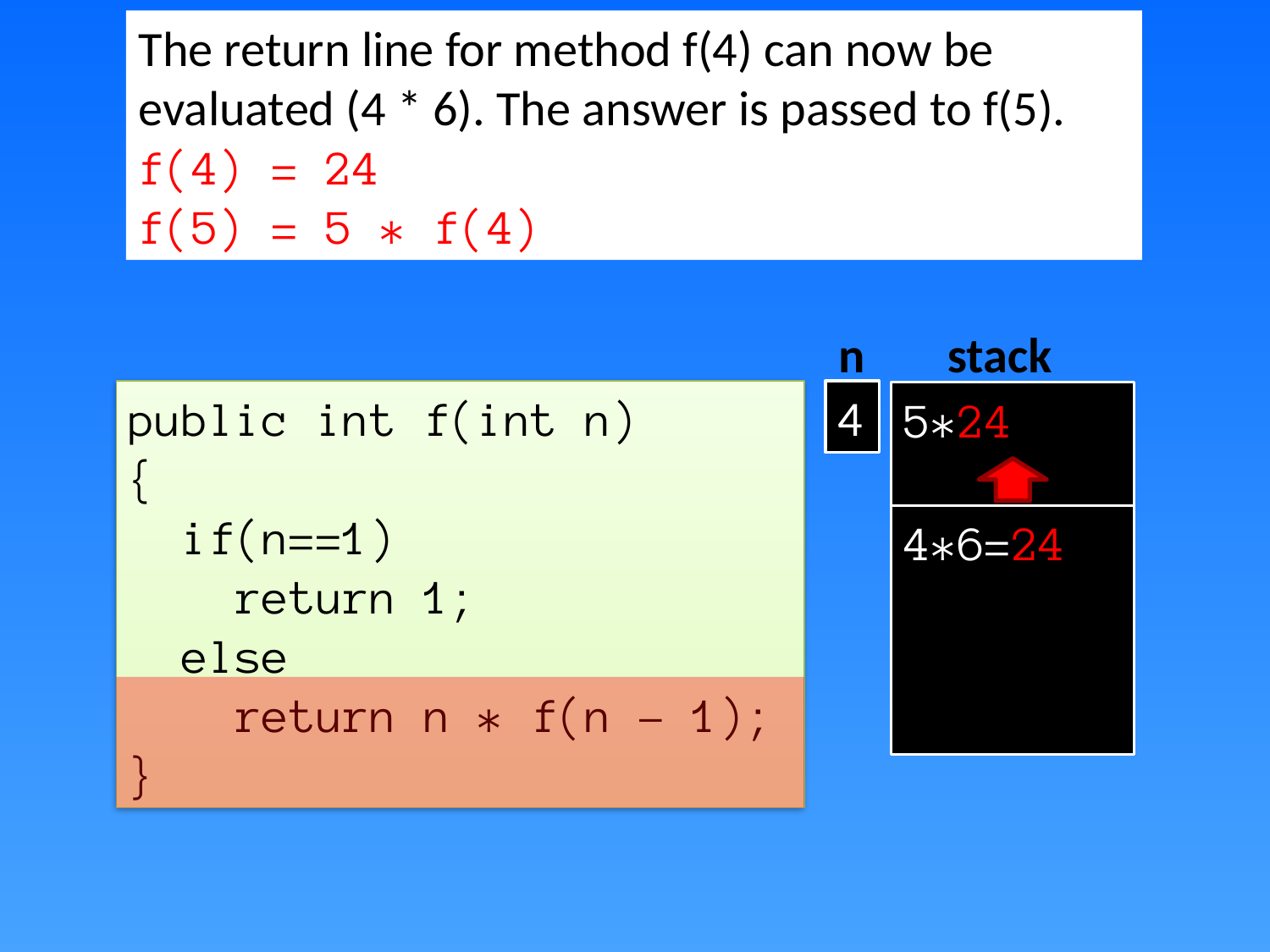

The return line for method f(4) can now be evaluated (4 * 6). The answer is passed to f(5).
f(4) = 24
f(5) = 5 * f(4)
n
stack
public int f(int n)
{
  if(n==1)
    return 1;
  else
    return n * f(n – 1);
}
4
5*24

4*6=24